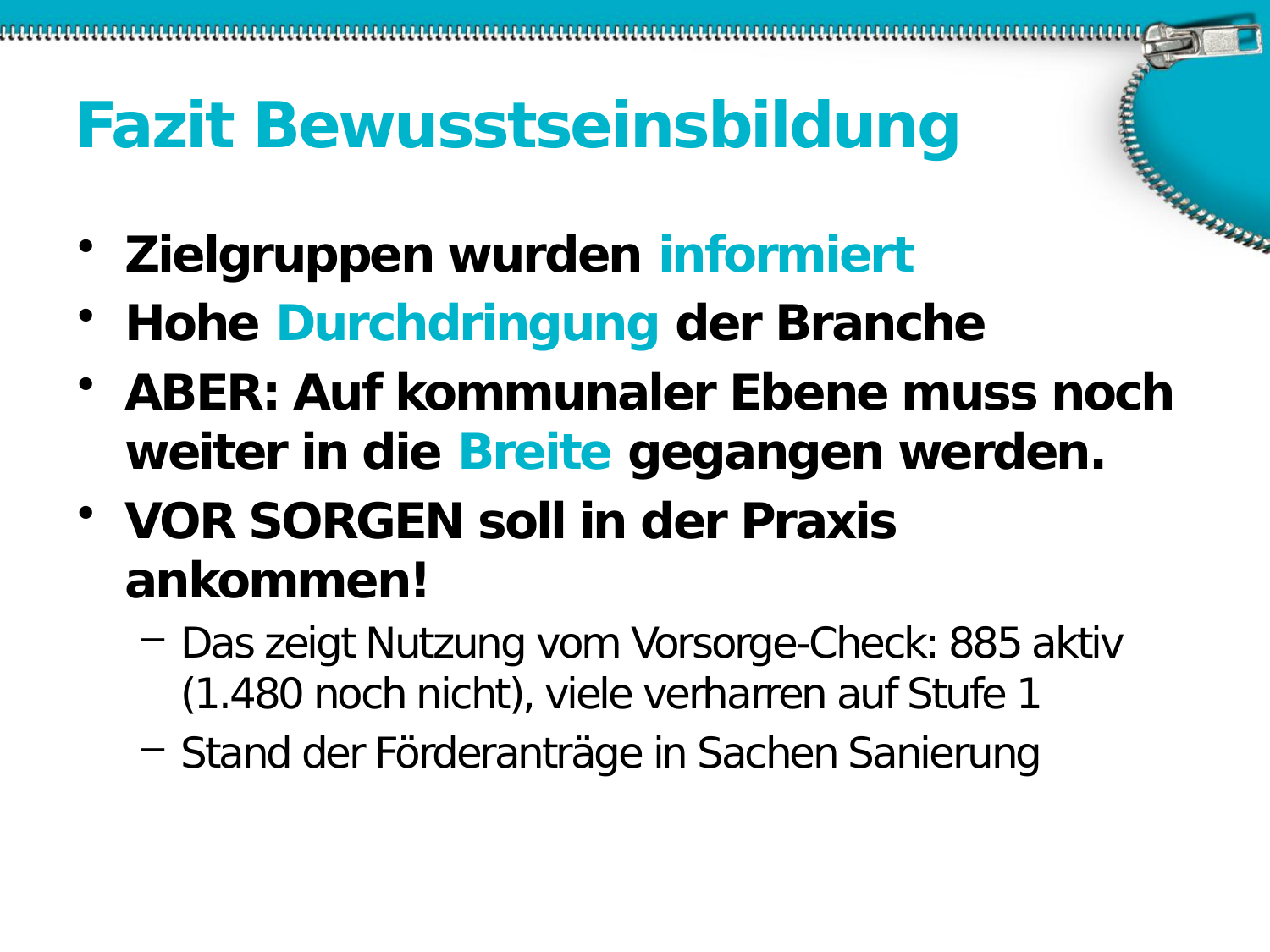

# Fazit Bewusstseinsbildung
Zielgruppen wurden informiert
Hohe Durchdringung der Branche
ABER: Auf kommunaler Ebene muss noch weiter in die Breite gegangen werden.
VOR SORGEN soll in der Praxis ankommen!
Das zeigt Nutzung vom Vorsorge-Check: 885 aktiv (1.480 noch nicht), viele verharren auf Stufe 1
Stand der Förderanträge in Sachen Sanierung